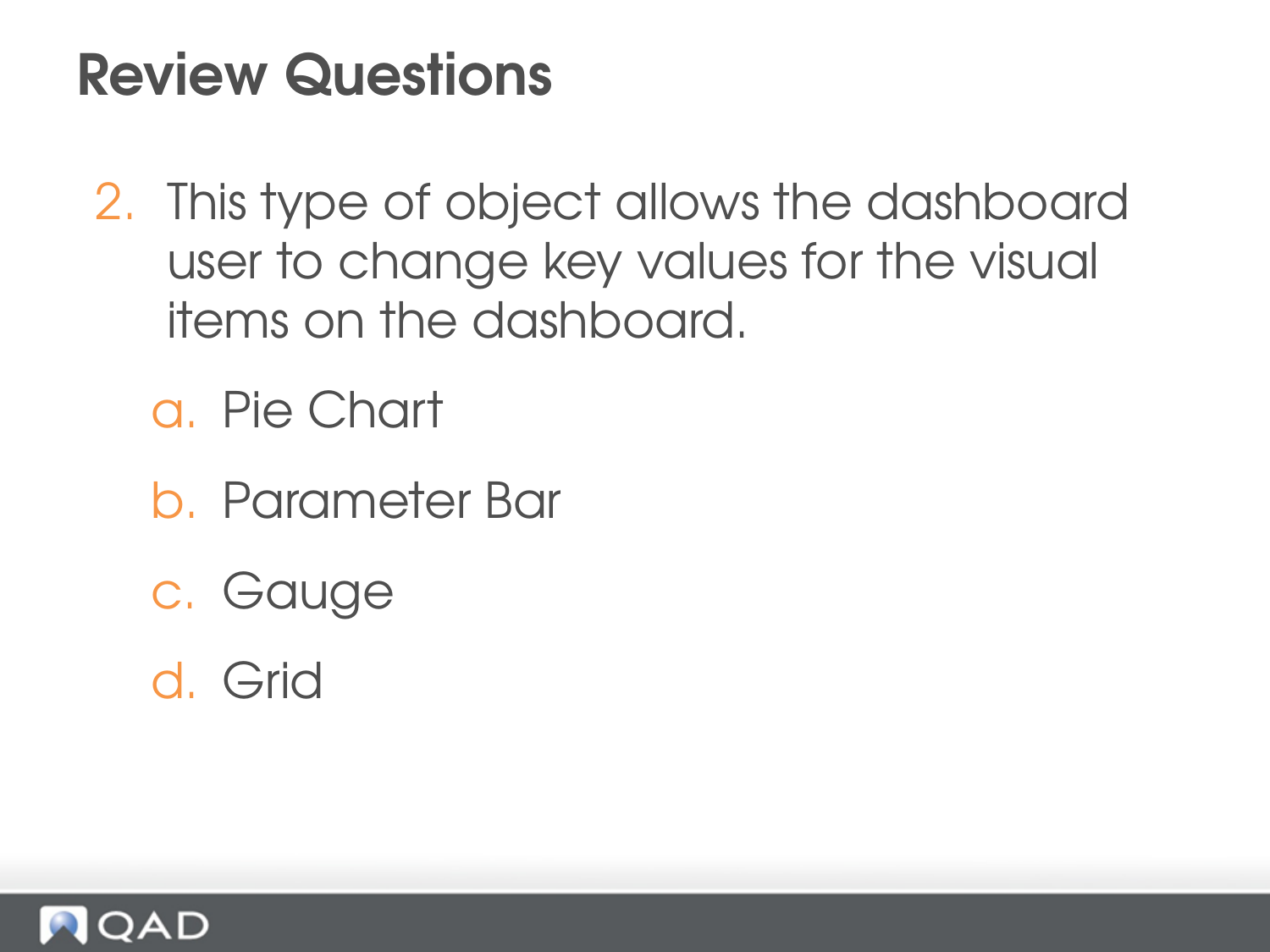

# Review Questions
This type of object allows the dashboard user to change key values for the visual items on the dashboard.
Pie Chart
Parameter Bar
Gauge
Grid